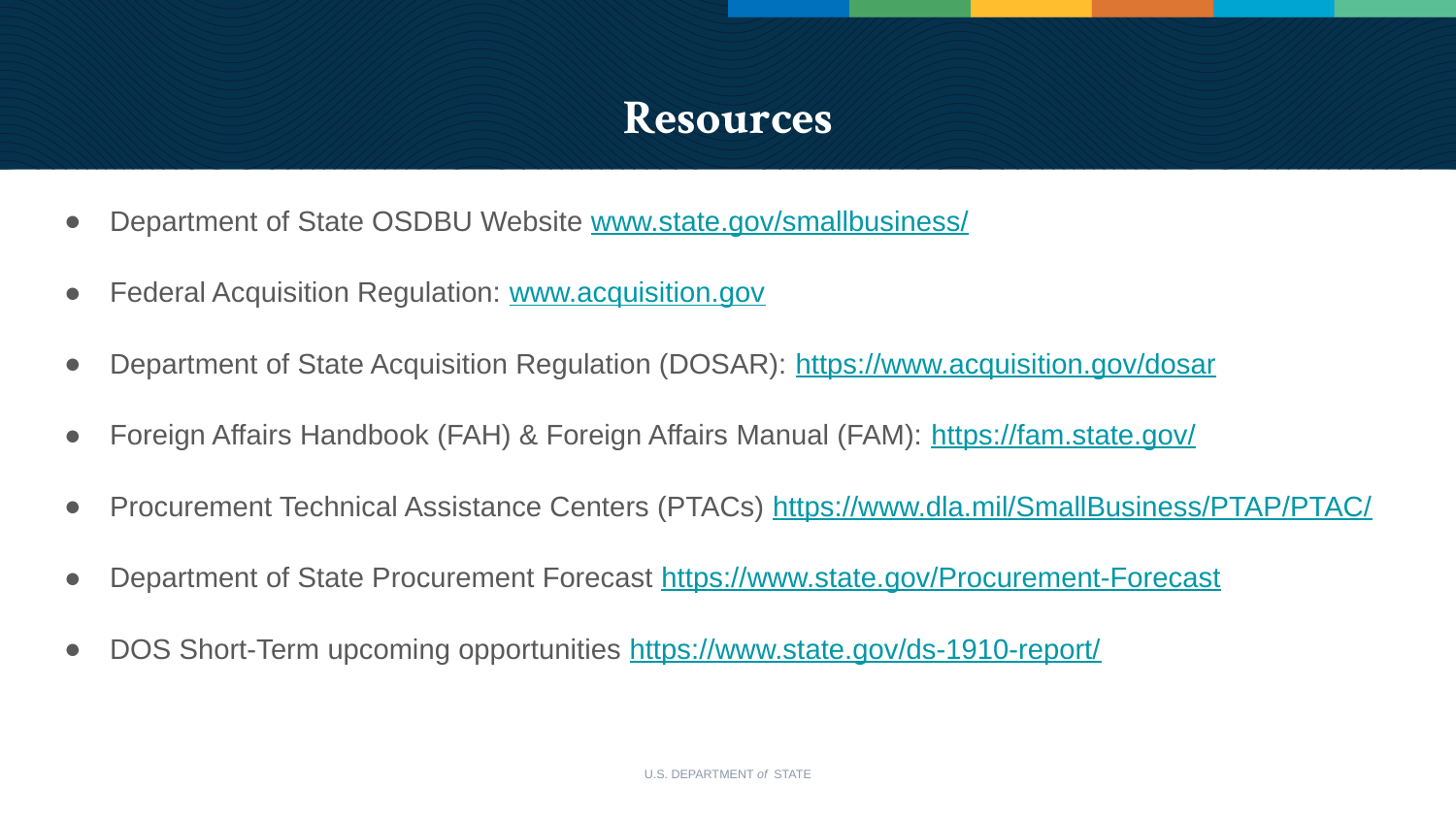

# Resources
Department of State OSDBU Website www.state.gov/smallbusiness/
Federal Acquisition Regulation: www.acquisition.gov
Department of State Acquisition Regulation (DOSAR): https://www.acquisition.gov/dosar
Foreign Affairs Handbook (FAH) & Foreign Affairs Manual (FAM): https://fam.state.gov/
Procurement Technical Assistance Centers (PTACs) https://www.dla.mil/SmallBusiness/PTAP/PTAC/
Department of State Procurement Forecast https://www.state.gov/Procurement-Forecast
DOS Short-Term upcoming opportunities https://www.state.gov/ds-1910-report/